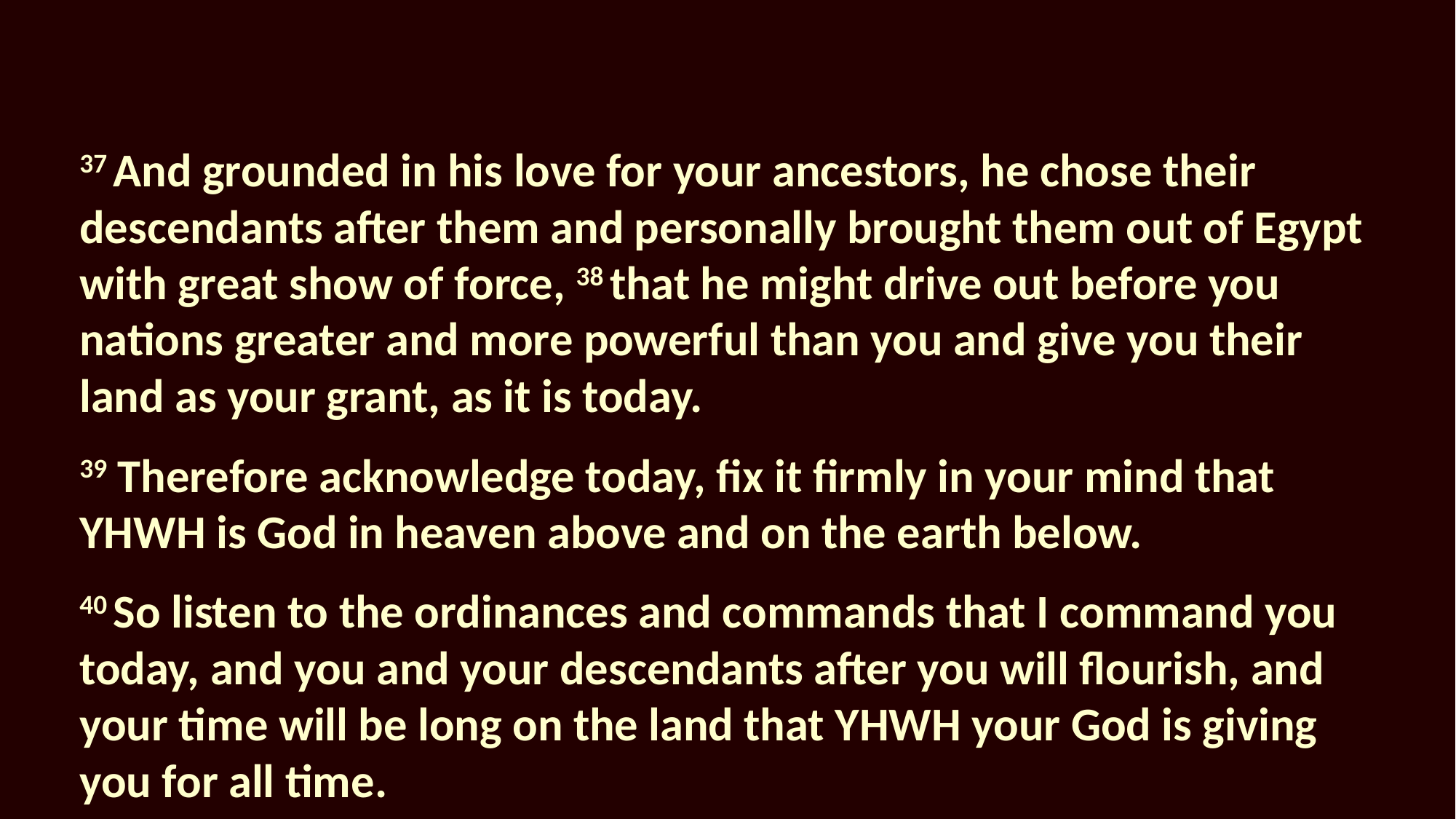

37 And grounded in his love for your ancestors, he chose their descendants after them and personally brought them out of Egypt with great show of force, 38 that he might drive out before you nations greater and more powerful than you and give you their land as your grant, as it is today.
39 Therefore acknowledge today, fix it firmly in your mind that YHWH is God in heaven above and on the earth below.
40 So listen to the ordinances and commands that I command you today, and you and your descendants after you will flourish, and your time will be long on the land that YHWH your God is giving you for all time.